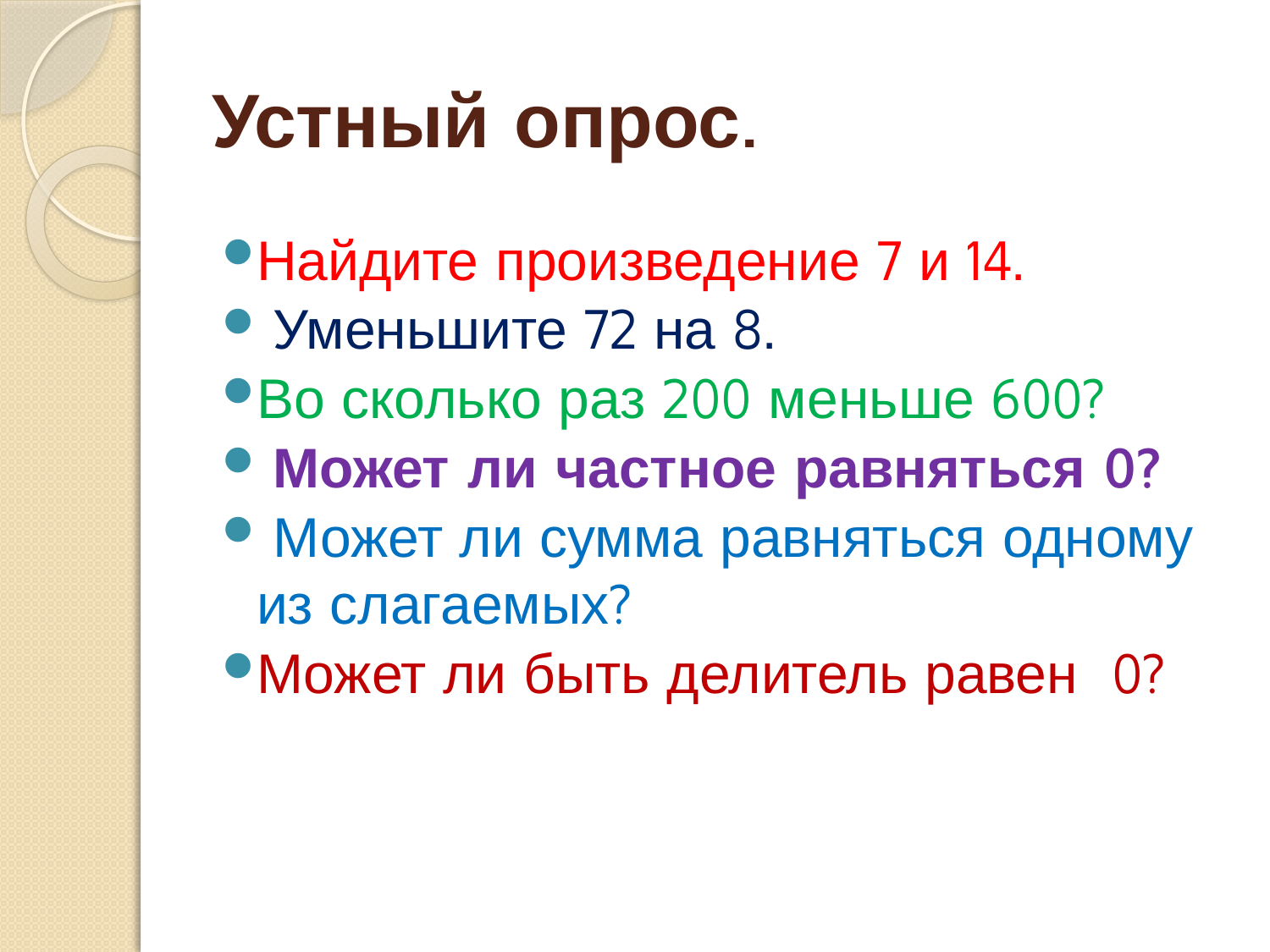

# Устный опрос.

Найдите произведение 7 и 14.
 Уменьшите 72 на 8.
Во сколько раз 200 меньше 600?
 Может ли частное равняться 0?
 Может ли сумма равняться одному из слагаемых?
Может ли быть делитель равен  0?